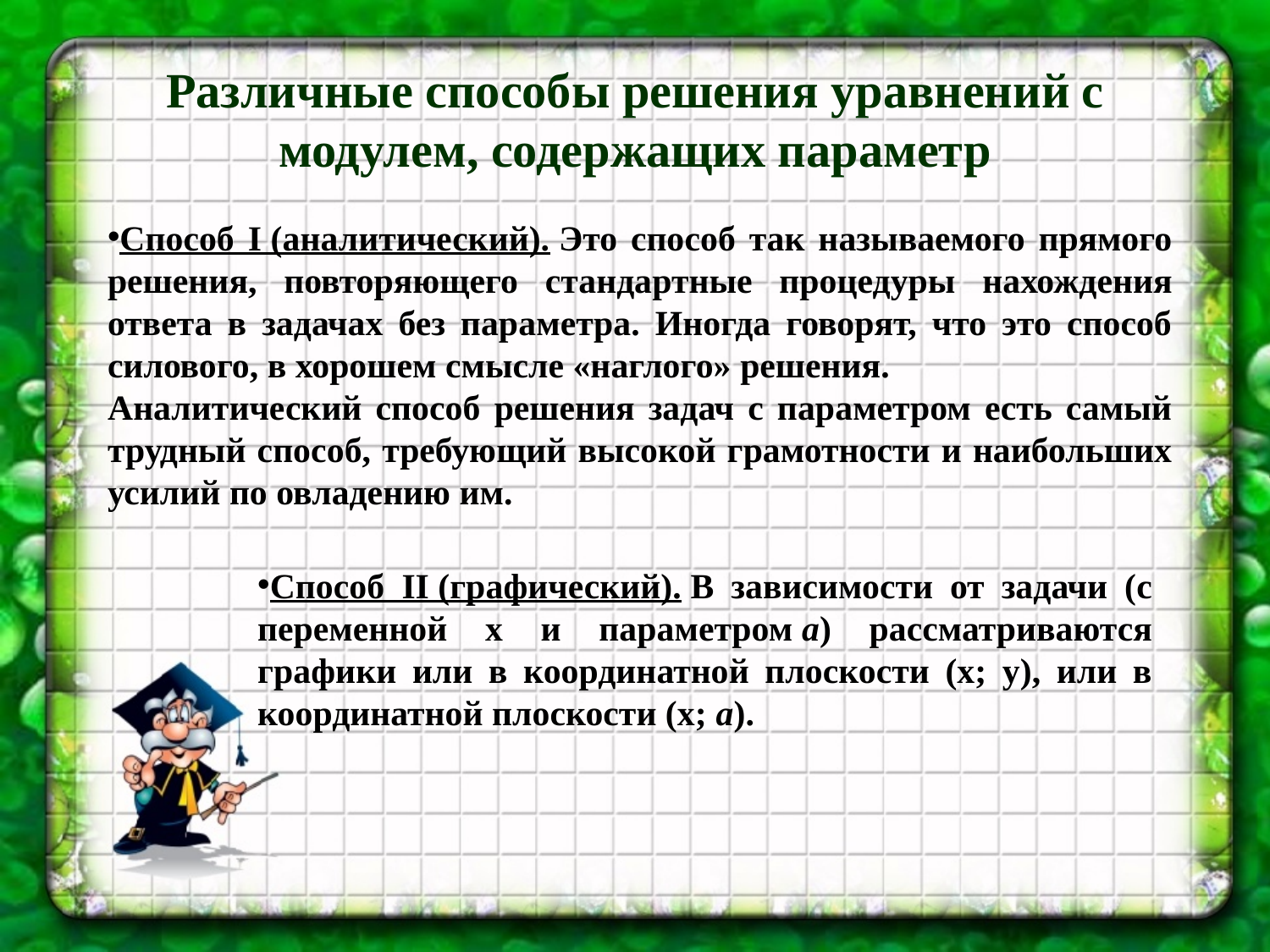

# Различные способы решения уравнений с модулем, содержащих параметр
Способ I (аналитический). Это способ так называемого прямого решения, повторяющего стандартные процедуры нахождения ответа в задачах без параметра. Иногда говорят, что это способ силового, в хорошем смысле «наглого» решения.
Аналитический способ решения задач с параметром есть самый трудный способ, требующий высокой грамотности и наибольших усилий по овладению им.
Способ II (графический). В зависимости от задачи (с переменной x и параметром a) рассматриваются графики или в координатной плоскости (x; y), или в координатной плоскости (x; a).